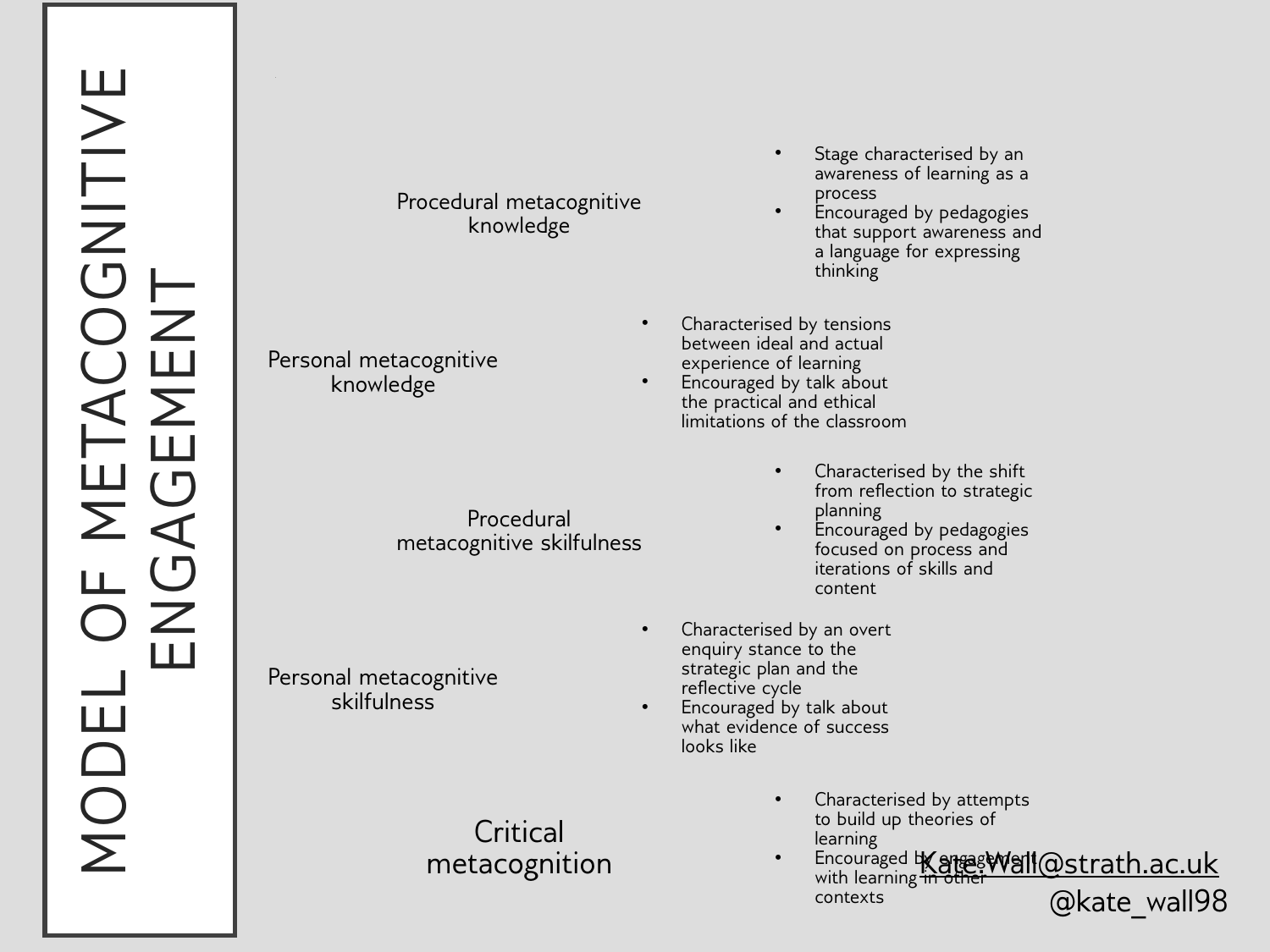

Procedural metacognitive knowledge
Personal metacognitive knowledge
Procedural metacognitive skilfulness
Personal metacognitive skilfulness
Critical metacognition
Encouraged by pedagogies that support awareness and a language for expressing thinking
Stage characterised by an awareness of learning as a process
Encouraged by talk about the practical and ethical limitations of the classroom
Characterised by tensions between ideal and actual experience of learning
Encouraged by pedagogies focused on process and iterations of skills and content
Characterised by the shift from reflection to strategic planning
Encouraged by talk about what evidence of success looks like
Characterised by an overt enquiry stance to the strategic plan and the reflective cycle
Encouraged by engagement with learning in other contexts
Characterised by attempts to build up theories of learning
# Model of metacognitive engagement
Kate.Wall@strath.ac.uk
@kate_wall98